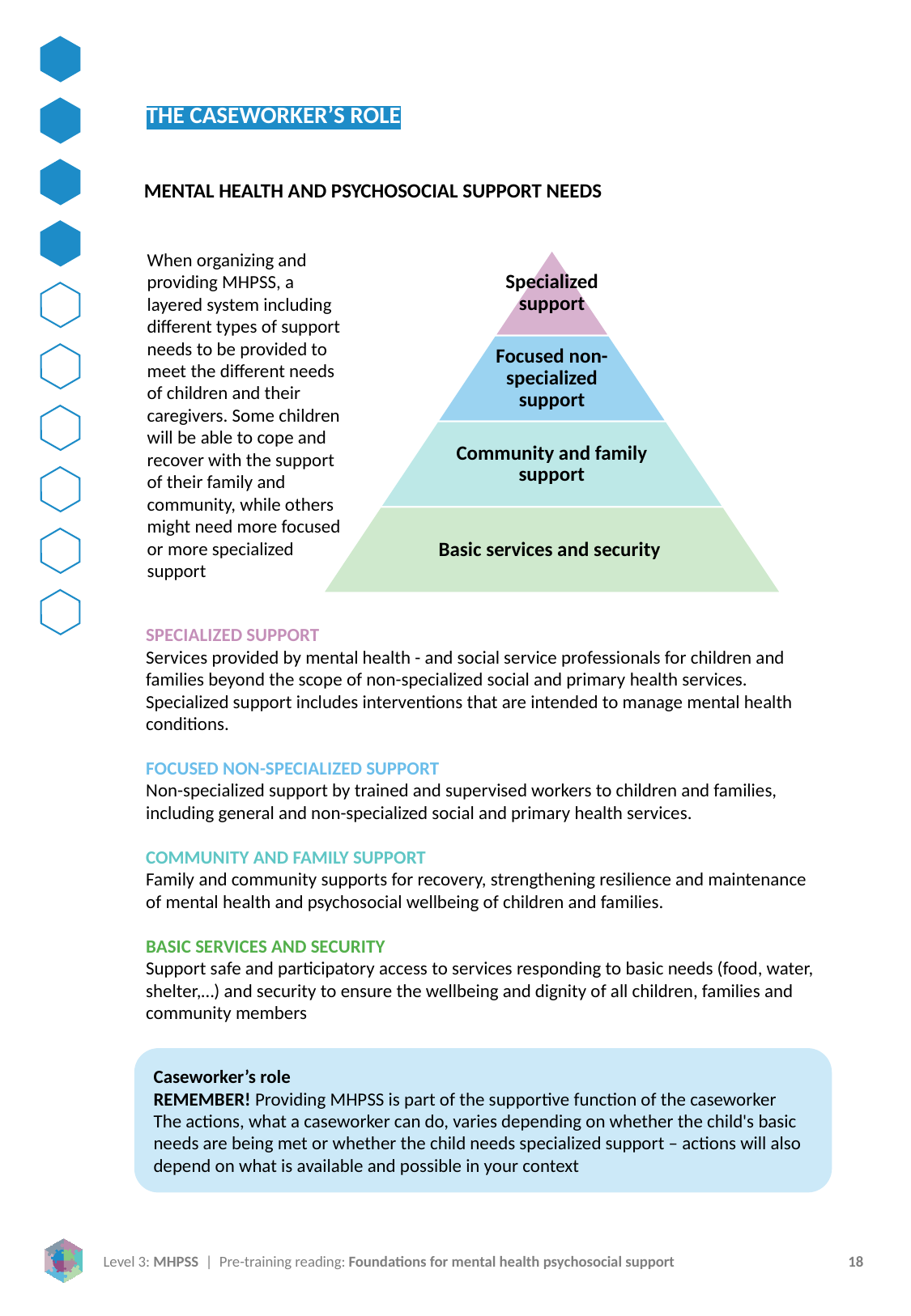

THE CASEWORKER’S ROLE

MENTAL HEALTH AND PSYCHOSOCIAL SUPPORT NEEDS

When organizing and providing MHPSS, a layered system including different types of support needs to be provided to meet the different needs of children and their caregivers. Some children will be able to cope and recover with the support of their family and community, while others might need more focused or more specialized support

Specialized support

Focused non-specialized support

Community and family support

Basic services and security

SPECIALIZED SUPPORT
Services provided by mental health - and social service professionals for children and families beyond the scope of non-specialized social and primary health services. Specialized support includes interventions that are intended to manage mental health conditions.

FOCUSED NON-SPECIALIZED SUPPORT
Non-specialized support by trained and supervised workers to children and families, including general and non-specialized social and primary health services.

COMMUNITY AND FAMILY SUPPORT
Family and community supports for recovery, strengthening resilience and maintenance of mental health and psychosocial wellbeing of children and families.

BASIC SERVICES AND SECURITY
Support safe and participatory access to services responding to basic needs (food, water, shelter,…) and security to ensure the wellbeing and dignity of all children, families and community members
Caseworker’s role
REMEMBER! Providing MHPSS is part of the supportive function of the caseworker
The actions, what a caseworker can do, varies depending on whether the child's basic needs are being met or whether the child needs specialized support – actions will also depend on what is available and possible in your context